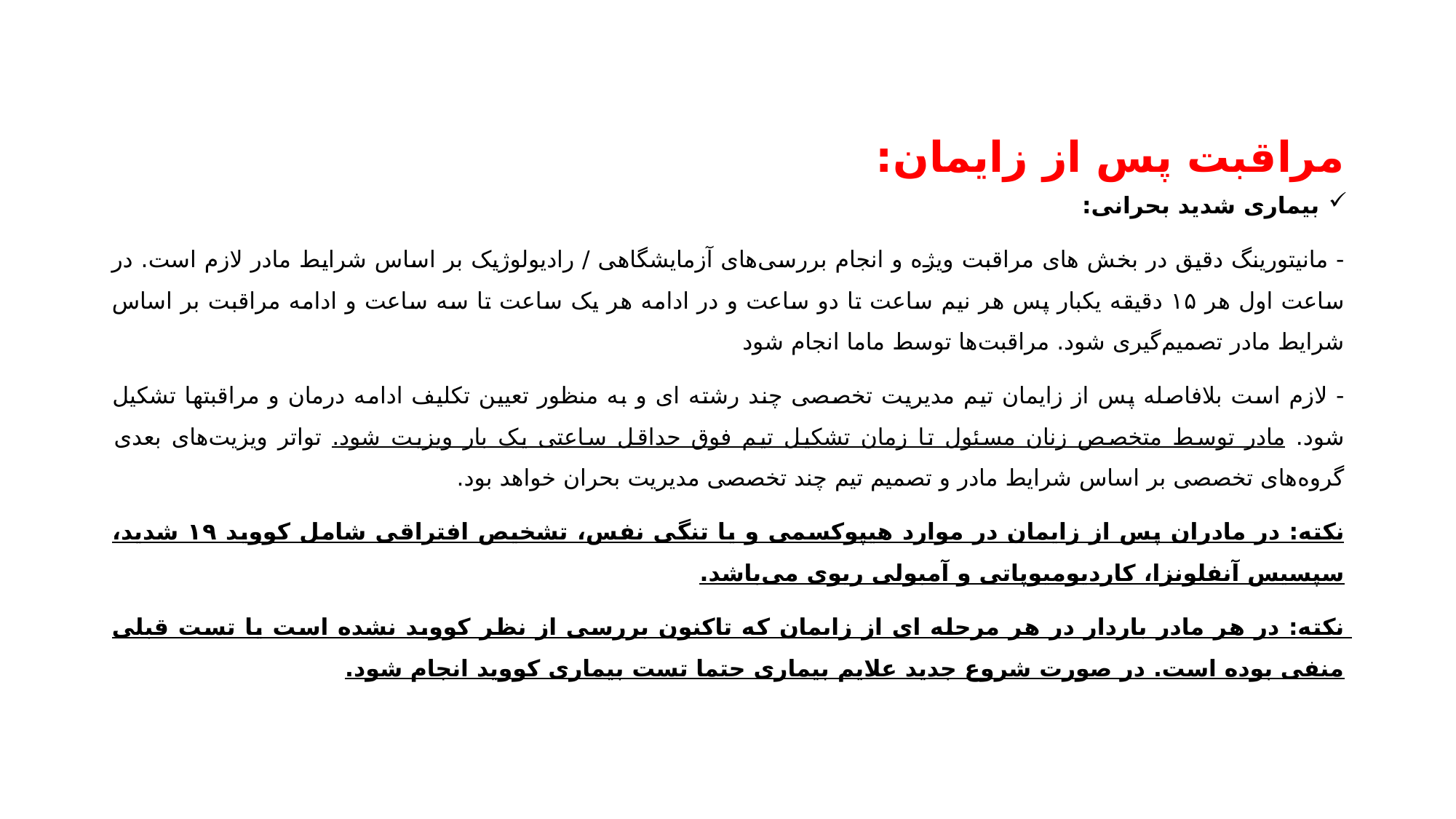

# مراقبت پس از زایمان:
بیماری شدید بحرانی:
- مانیتورینگ دقیق در بخش های مراقبت ویژه و انجام بررسی‌های آزمایشگاهی / رادیولوژیک بر اساس شرایط مادر لازم است. در ساعت اول هر ۱۵ دقیقه یکبار پس هر نیم ساعت تا دو ساعت و در ادامه هر یک ساعت تا سه ساعت و ادامه مراقبت بر اساس شرایط مادر تصمیم‌گیری شود. مراقبت‌ها توسط ماما انجام شود
- لازم است بلافاصله پس از زایمان تیم مدیریت تخصصی چند رشته ای و به منظور تعیین تکلیف ادامه درمان و مراقبتها تشکیل شود. مادر توسط متخصص زنان مسئول تا زمان تشکیل تیم فوق حداقل ساعتی یک بار ویزیت شود. تواتر ویزیت‌های بعدی گروه‌های تخصصی بر اساس شرایط مادر و تصمیم تیم چند تخصصی مدیریت بحران خواهد بود.
نکته: در مادران پس از زایمان در موارد هیپوکسمی و یا تنگی نفس، تشخیص افتراقی شامل کووید ۱۹ شدید، سپسیس آنفلونزا، کاردیومیوپاتی و آمبولی ریوی می‌باشد.
نکته: در هر مادر باردار در هر مرحله ای از زایمان که تاکنون بررسی از نظر کووید نشده است یا تست قبلی منفی بوده است. در صورت شروع جديد علایم بیماری حتما تست بیماری کووید انجام شود.